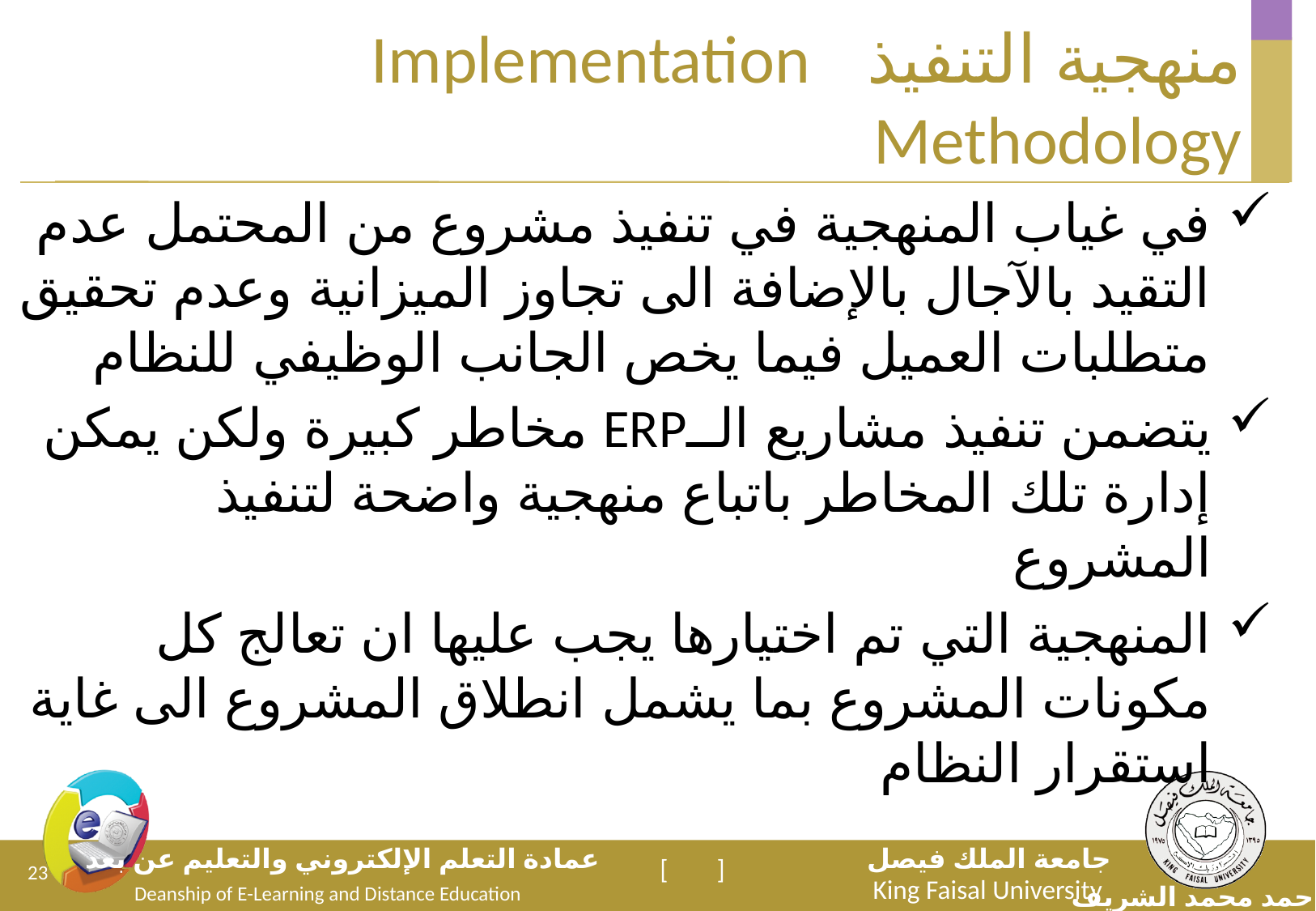

منهجية التنفيذ   Implementation Methodology
في غياب المنهجية في تنفيذ مشروع من المحتمل عدم التقيد بالآجال بالإضافة الى تجاوز الميزانية وعدم تحقيق متطلبات العميل فيما يخص الجانب الوظيفي للنظام
يتضمن تنفيذ مشاريع الــERP مخاطر كبيرة ولكن يمكن إدارة تلك المخاطر باتباع منهجية واضحة لتنفيذ المشروع
المنهجية التي تم اختيارها يجب عليها ان تعالج كل مكونات المشروع بما يشمل انطلاق المشروع الى غاية استقرار النظام

23